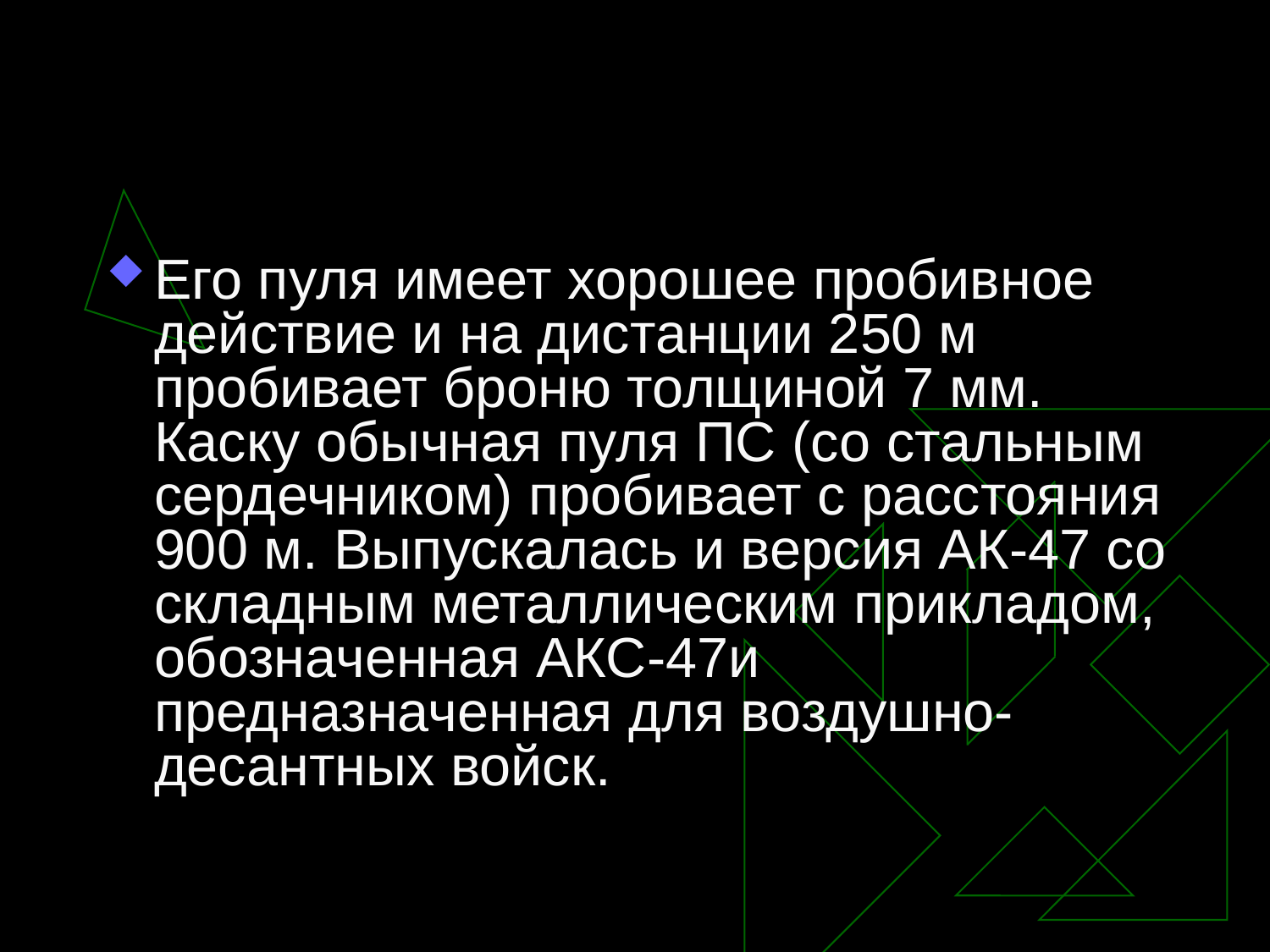

Его пуля имеет хорошее пробивное действие и на дистанции 250 м пробивает броню толщиной 7 мм. Каску обычная пуля ПС (со стальным сердечником) пробивает с расстояния 900 м. Выпускалась и версия АК-47 со складным металлическим прикладом, обозначенная АКС-47и предназначенная для воздушно-десантных войск.